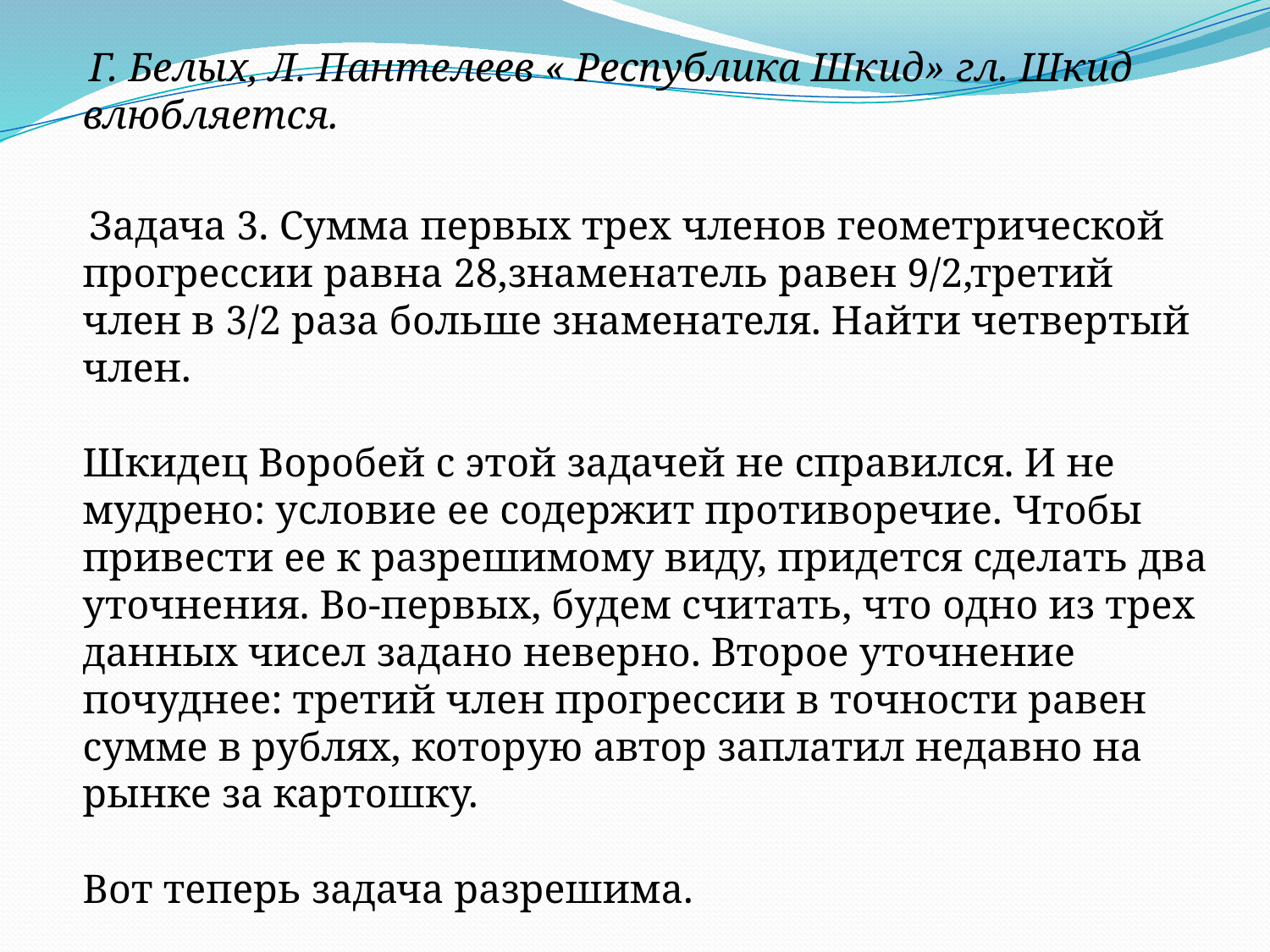

Г. Белых, Л. Пантелеев « Республика Шкид» гл. Шкид влюбляется.

    Задача 3. Сумма первых трех членов геометрической прогрессии равна 28,знаменатель равен 9/2,третий член в 3/2 раза больше знаменателя. Найти четвертый член.
Шкидец Воробей с этой задачей не справился. И не мудрено: условие ее содержит противоречие. Чтобы привести ее к разрешимому виду, придется сделать два уточнения. Во-первых, будем считать, что одно из трех данных чисел задано неверно. Второе уточнение почуднее: третий член прогрессии в точности равен сумме в рублях, которую автор заплатил недавно на рынке за картошку.
Вот теперь задача разрешима.